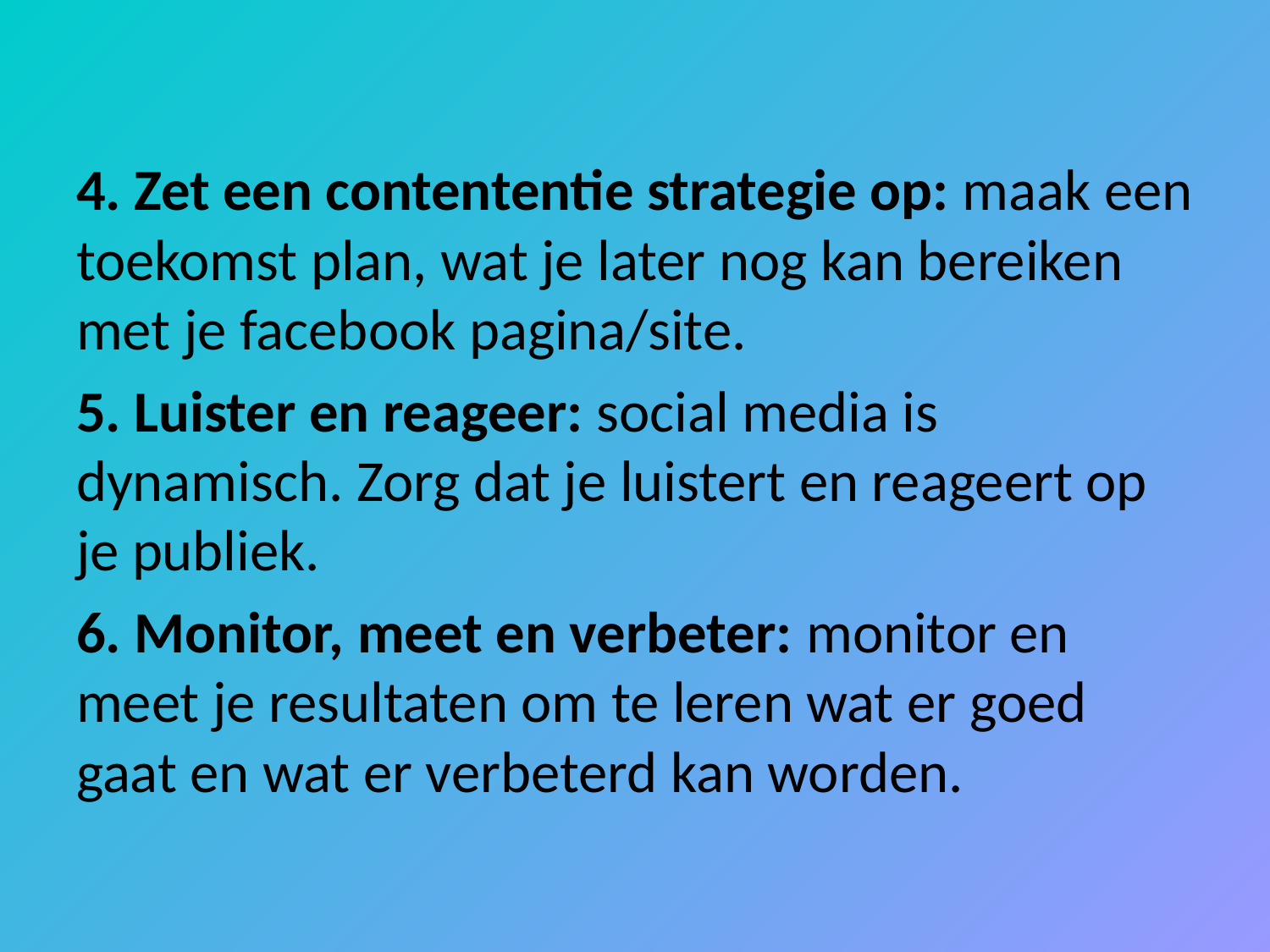

4. Zet een contententie strategie op: maak een toekomst plan, wat je later nog kan bereiken met je facebook pagina/site.
5. Luister en reageer: social media is dynamisch. Zorg dat je luistert en reageert op je publiek.
6. Monitor, meet en verbeter: monitor en meet je resultaten om te leren wat er goed gaat en wat er verbeterd kan worden.